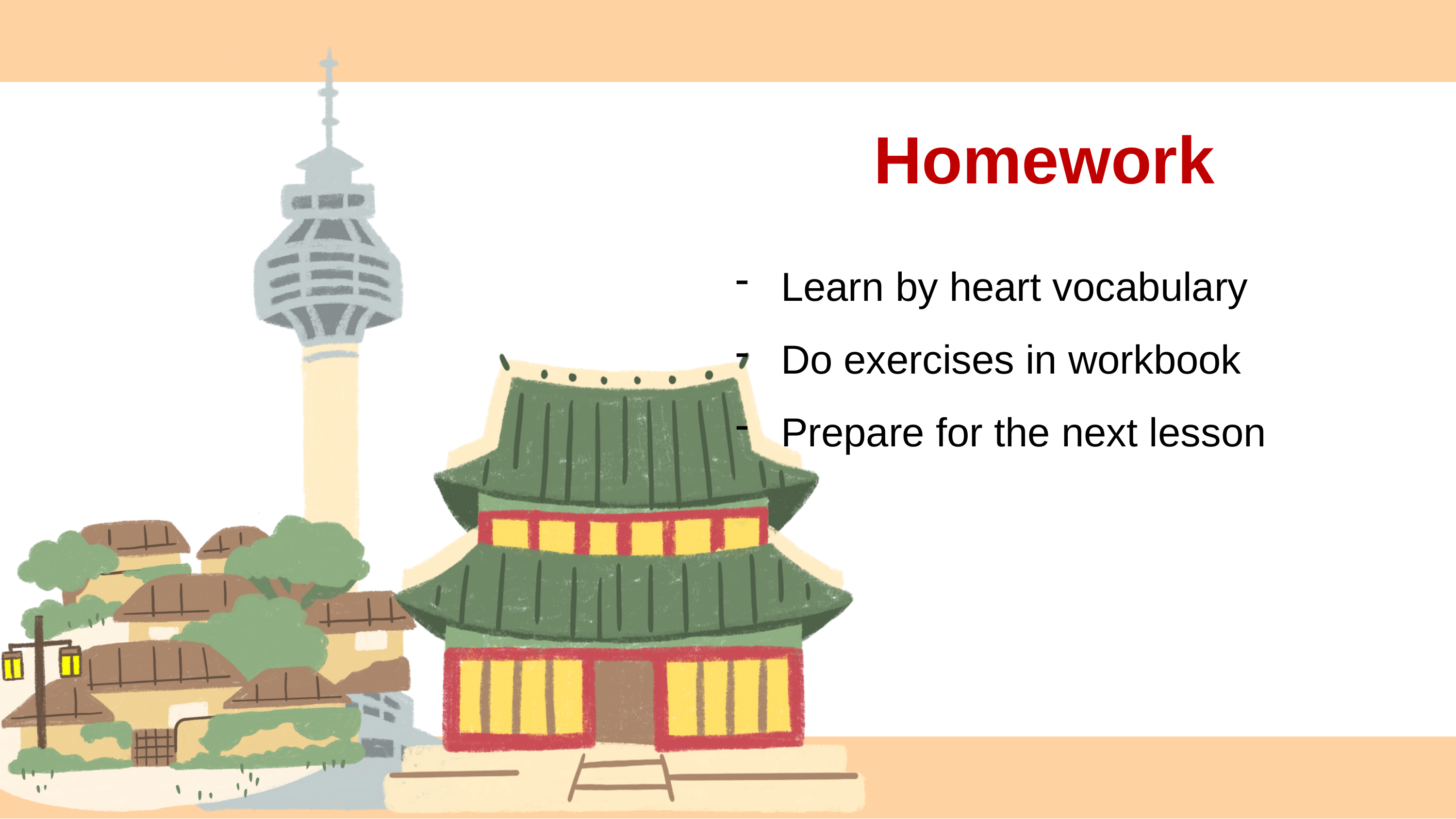

Homework
Learn by heart vocabulary
Do exercises in workbook
Prepare for the next lesson